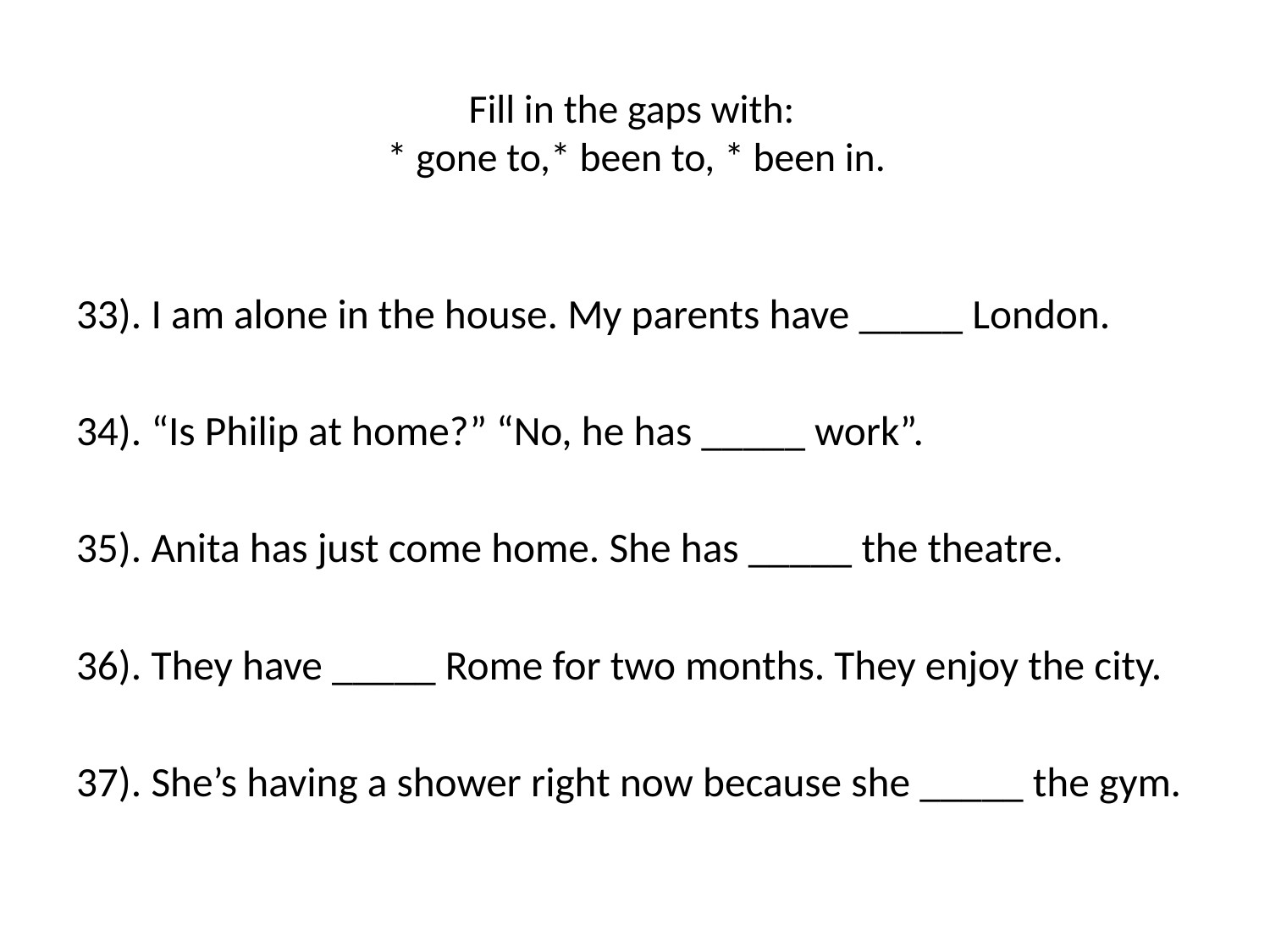

# Fill in the gaps with: * gone to,* been to, * been in.

33). I am alone in the house. My parents have _____ London.

34). “Is Philip at home?” “No, he has _____ work”.

35). Anita has just come home. She has _____ the theatre.

36). They have _____ Rome for two months. They enjoy the city.

37). She’s having a shower right now because she _____ the gym.